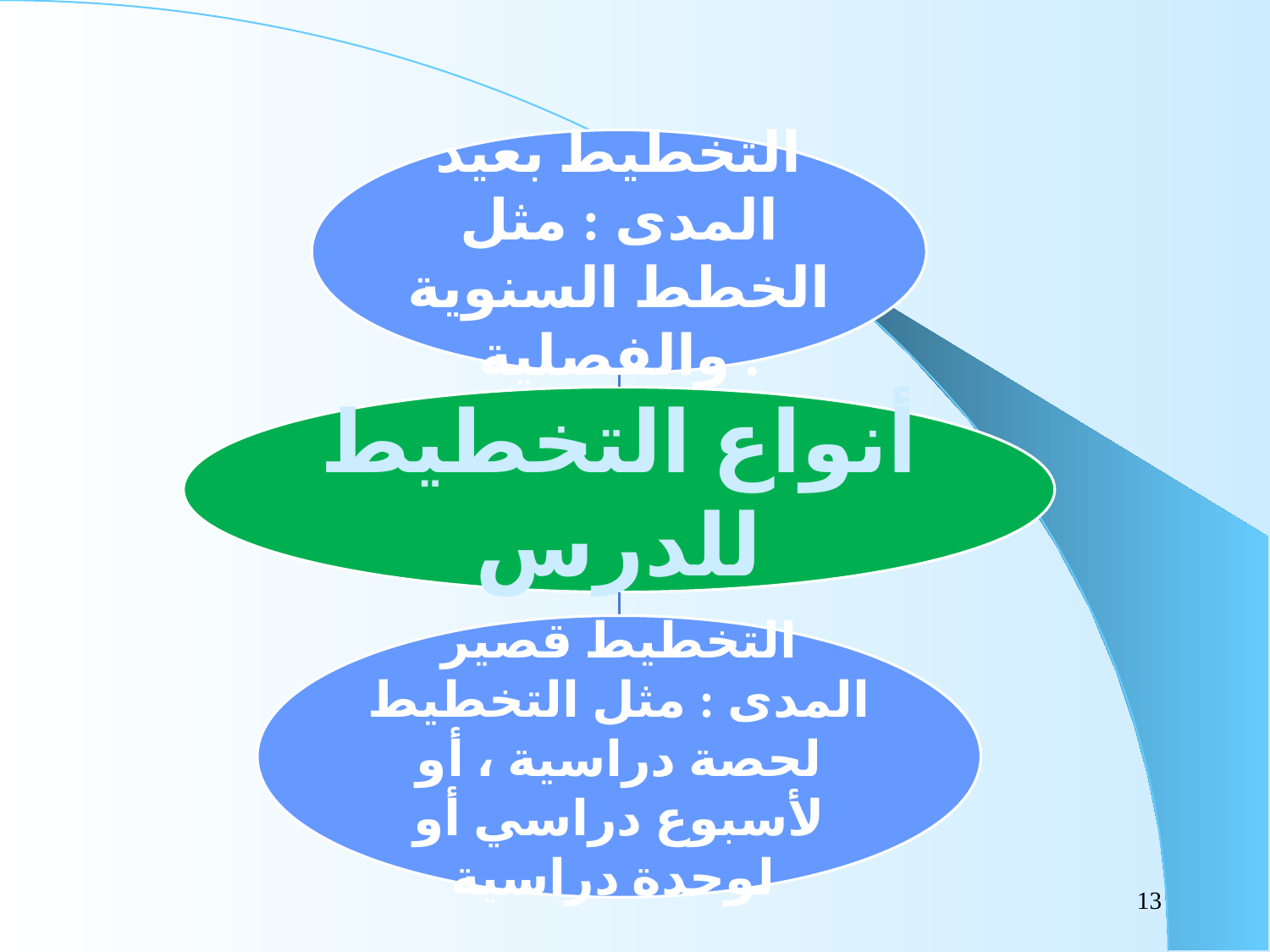

أنواع التخطيط للدرس

التخطيط بعيد المدى : مثل الخطط السنوية والفصلية .

التخطيط قصير المدى : مثل التخطيط لحصة دراسية ، أو لأسبوع دراسي أو لوحدة دراسية
13